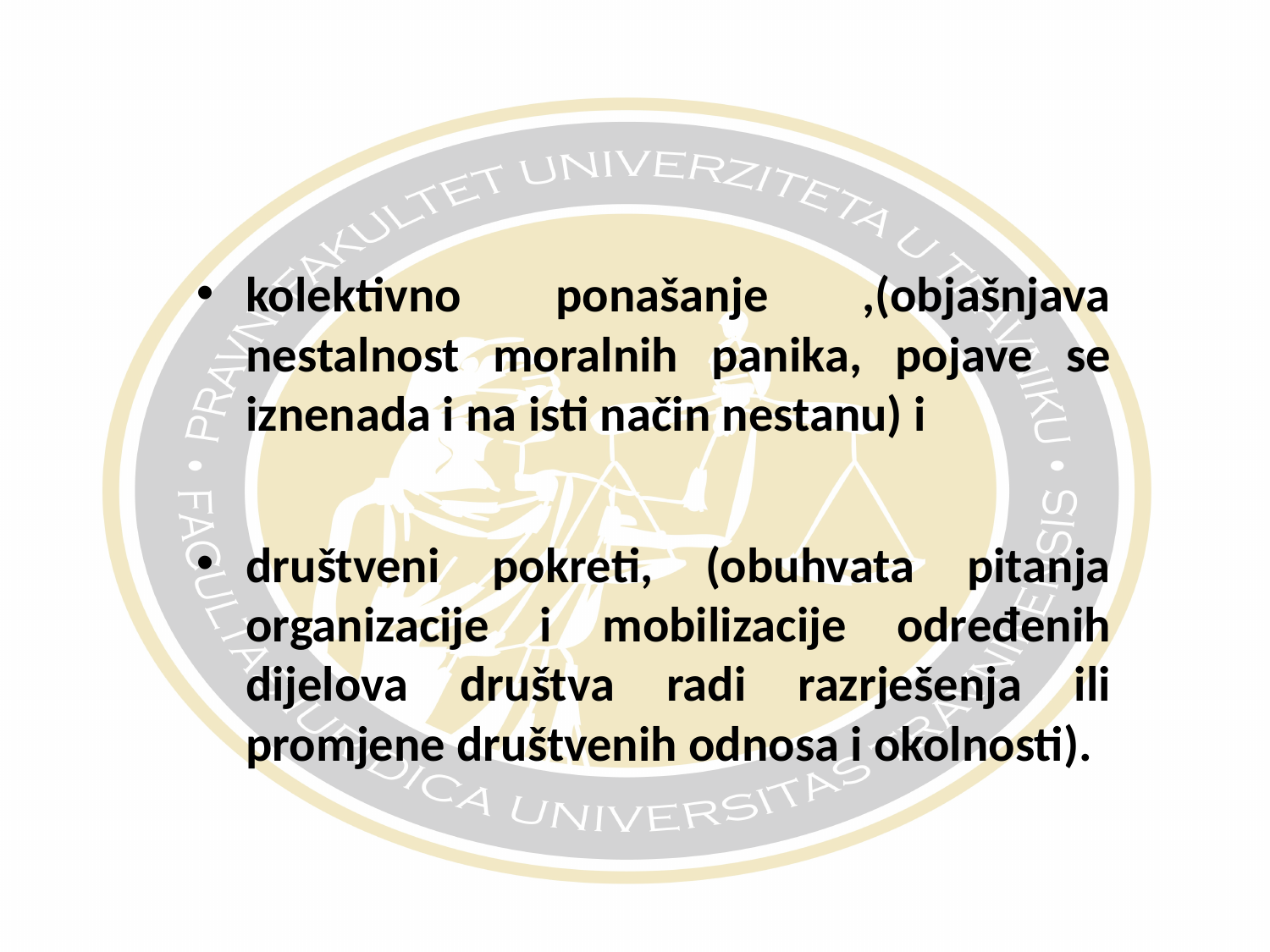

#
kolektivno ponašanje ,(objašnjava nestalnost moralnih panika, pojave se iznenada i na isti način nestanu) i

društveni pokreti, (obuhvata pitanja organizacije i mobilizacije određenih dijelova društva radi razrješenja ili promjene društvenih odnosa i okolnosti).